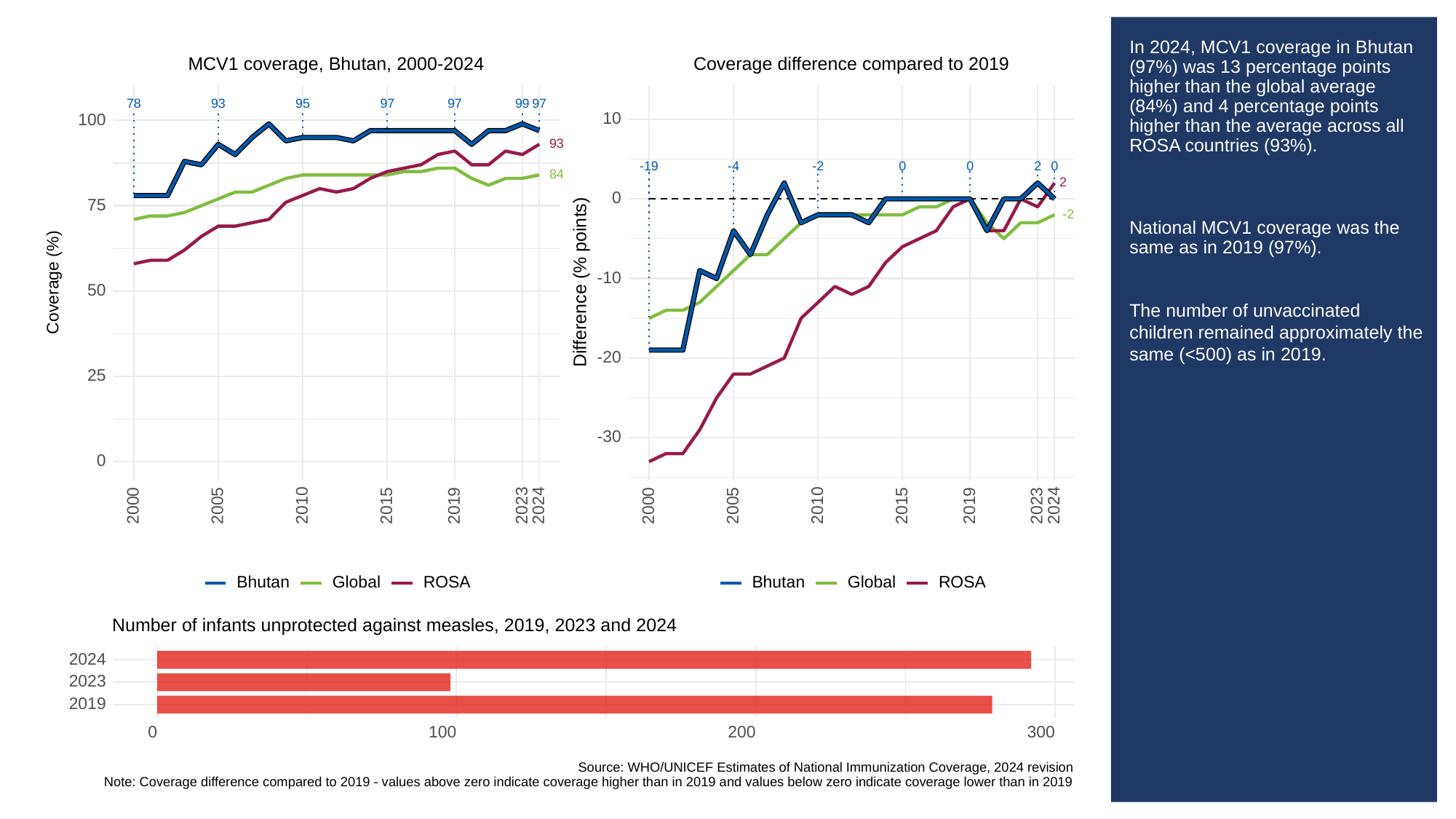

# In 2024, MCV1 coverage in Bhutan (97%) was 13 percentage points higher than the global average (84%) and 4 percentage points higher than the average across all ROSA countries (93%).

National MCV1 coverage was the same as in 2019 (97%).

The number of unvaccinated children remained approximately the same (<500) as in 2019.

MCV1 coverage, Bhutan, 2000-2024
Coverage difference compared to 2019

93
78
95
97
97
99
97
10

100

93

-19
0
0
0
-2
2
-4

84

2

0

75

-2

-10
Difference (% points)
Coverage (%)

50

-20

25

-30

0

2023
2023
2000
2005
2010
2015
2019
2024
2000
2005
2010
2015
2019
2024
ROSA
ROSA
Global
Global
Bhutan
Bhutan

Number of infants unprotected against measles, 2019, 2023 and 2024

2024

2023

2019

300
0
100
200
Source: WHO/UNICEF Estimates of National Immunization Coverage, 2024 revision
Note: Coverage difference compared to 2019 - values above zero indicate coverage higher than in 2019 and values below zero indicate coverage lower than in 2019